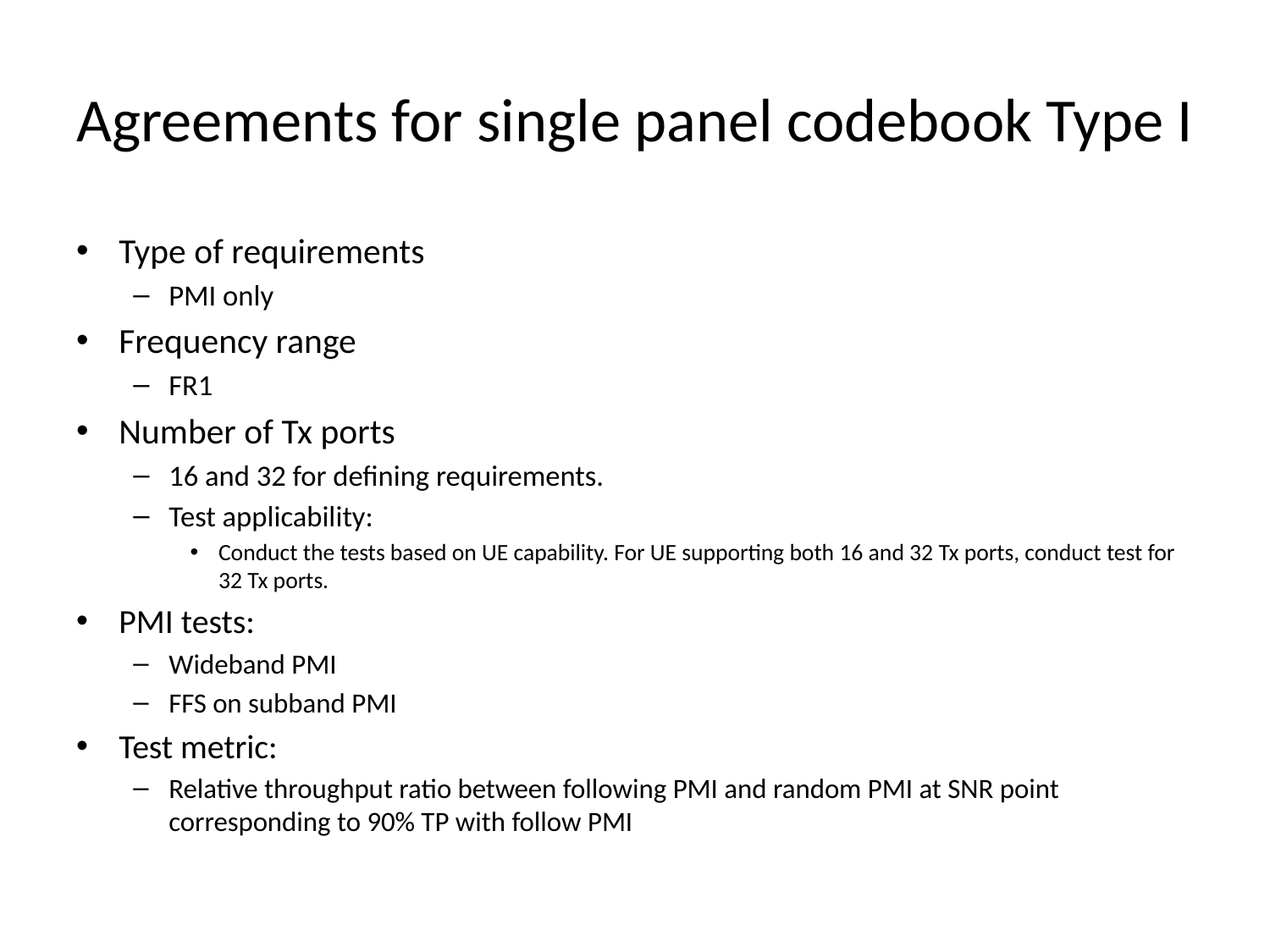

# Agreements for single panel codebook Type I
Type of requirements
PMI only
Frequency range
FR1
Number of Tx ports
16 and 32 for defining requirements.
Test applicability:
Conduct the tests based on UE capability. For UE supporting both 16 and 32 Tx ports, conduct test for 32 Tx ports.
PMI tests:
Wideband PMI
FFS on subband PMI
Test metric:
Relative throughput ratio between following PMI and random PMI at SNR point corresponding to 90% TP with follow PMI